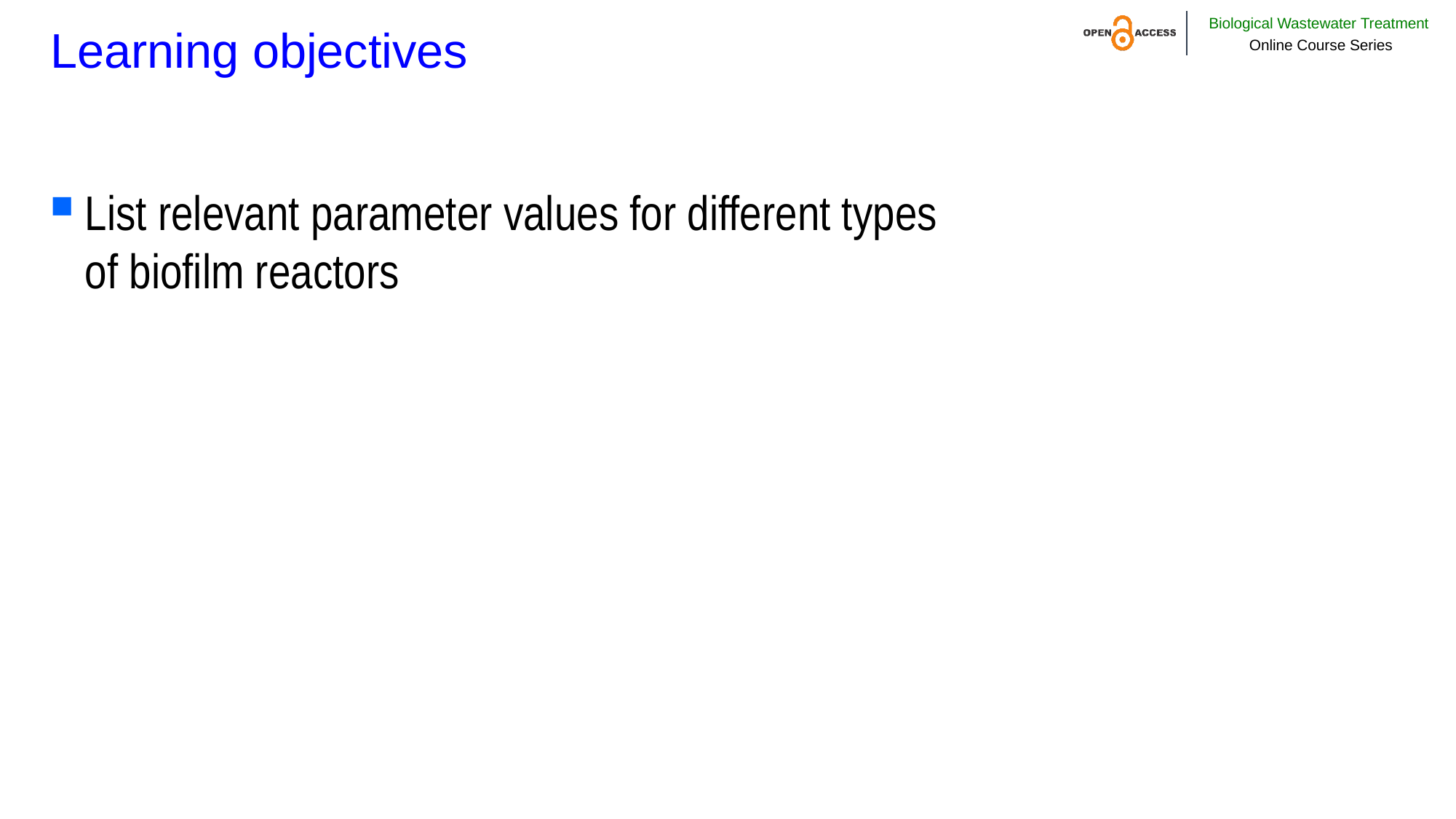

# Learning objectives

List relevant parameter values for different types of biofilm reactors